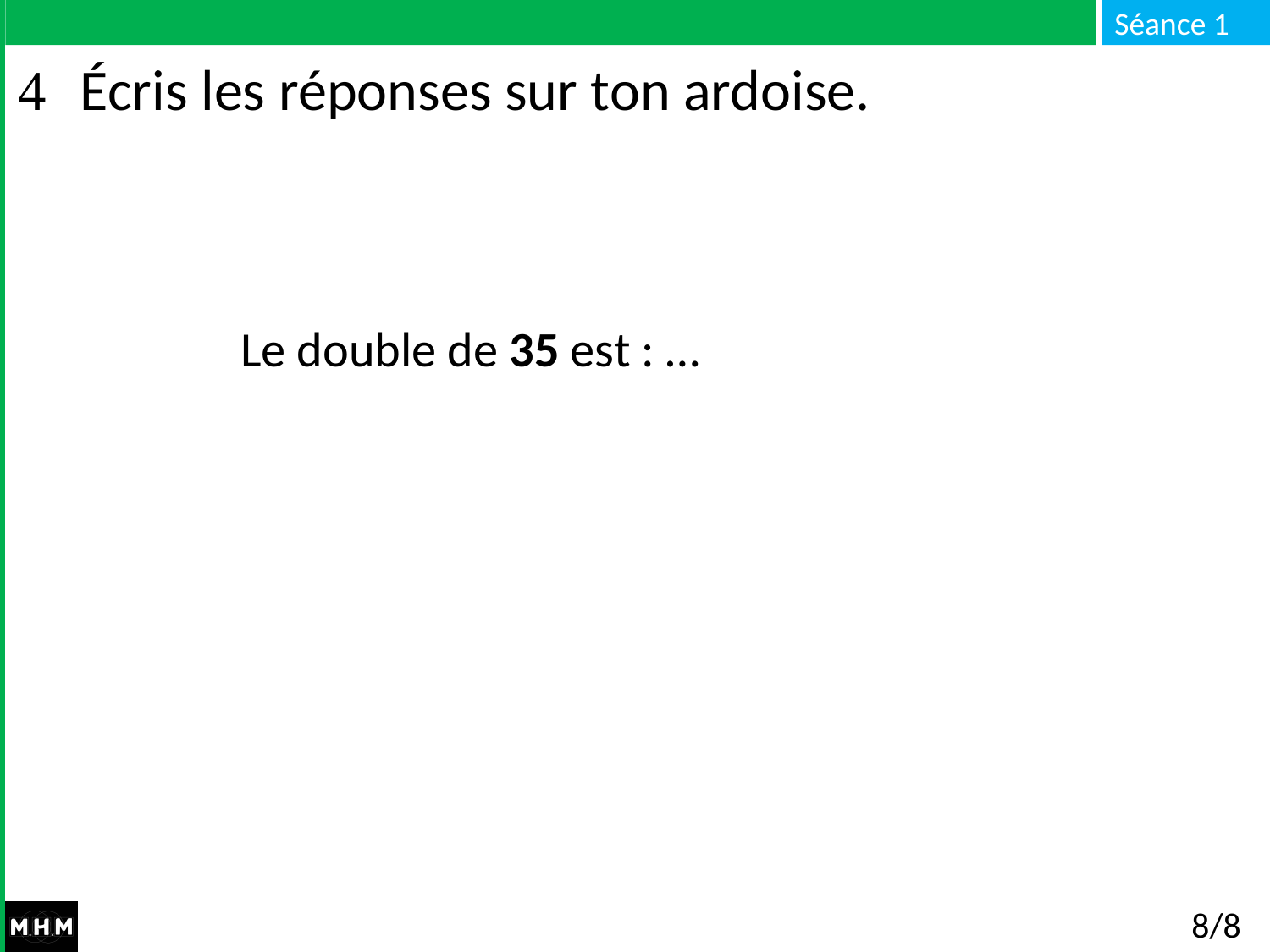

# Écris les réponses sur ton ardoise.
Le double de 35 est : …

8/8